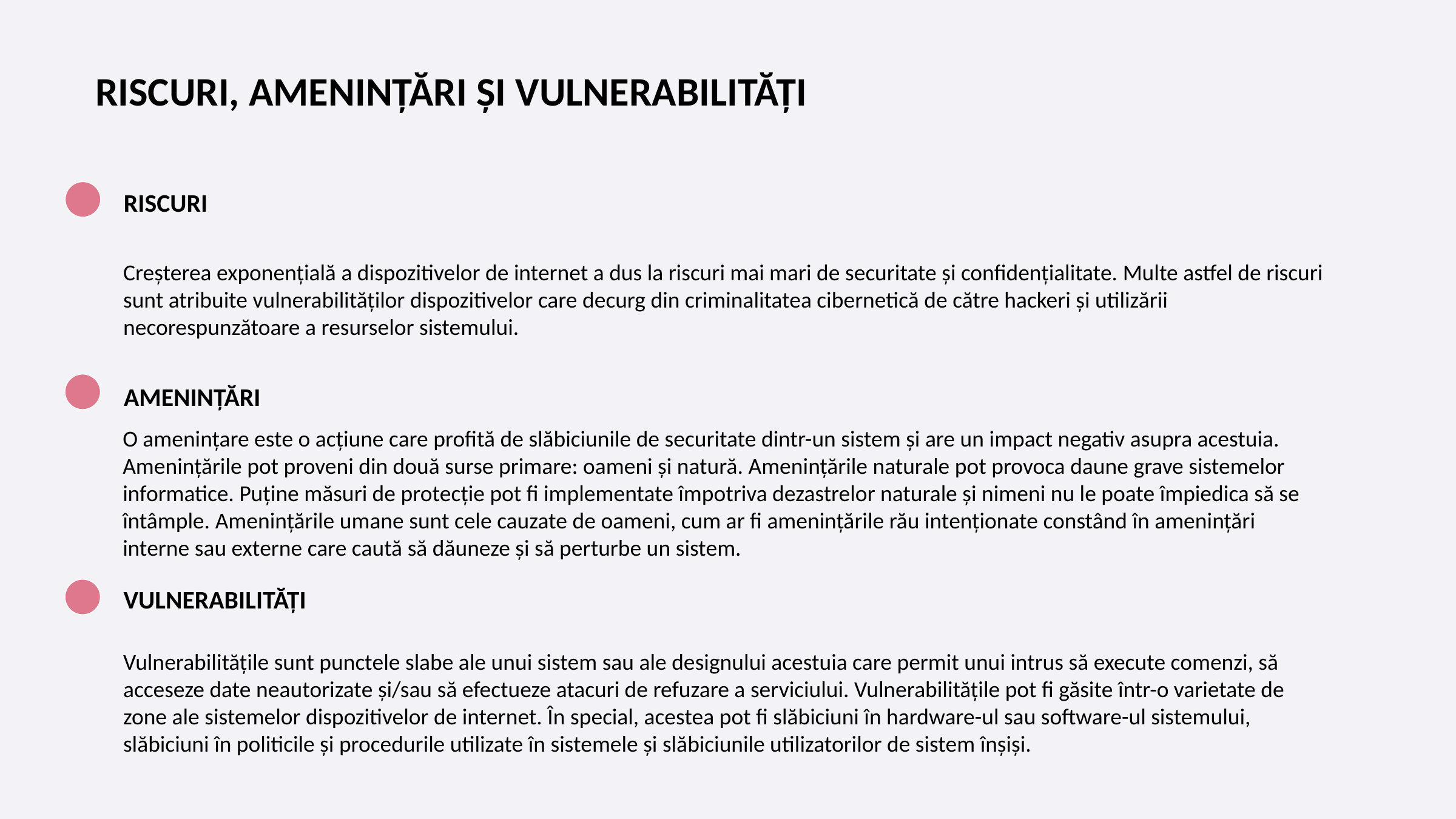

RISCURI, AMENINȚĂRI ȘI VULNERABILITĂȚI

RISCURI
Creșterea exponențială a dispozitivelor de internet a dus la riscuri mai mari de securitate și confidențialitate. Multe astfel de riscuri sunt atribuite vulnerabilităților dispozitivelor care decurg din criminalitatea cibernetică de către hackeri și utilizării necorespunzătoare a resurselor sistemului.

AMENINȚĂRI
O amenințare este o acțiune care profită de slăbiciunile de securitate dintr-un sistem și are un impact negativ asupra acestuia. Amenințările pot proveni din două surse primare: oameni și natură. Amenințările naturale pot provoca daune grave sistemelor informatice. Puține măsuri de protecție pot fi implementate împotriva dezastrelor naturale și nimeni nu le poate împiedica să se întâmple. Amenințările umane sunt cele cauzate de oameni, cum ar fi amenințările rău intenționate constând în amenințări interne sau externe care caută să dăuneze și să perturbe un sistem.
VULNERABILITĂȚI

Vulnerabilitățile sunt punctele slabe ale unui sistem sau ale designului acestuia care permit unui intrus să execute comenzi, să acceseze date neautorizate și/sau să efectueze atacuri de refuzare a serviciului. Vulnerabilitățile pot fi găsite într-o varietate de zone ale sistemelor dispozitivelor de internet. În special, acestea pot fi slăbiciuni în hardware-ul sau software-ul sistemului, slăbiciuni în politicile și procedurile utilizate în sistemele și slăbiciunile utilizatorilor de sistem înșiși.